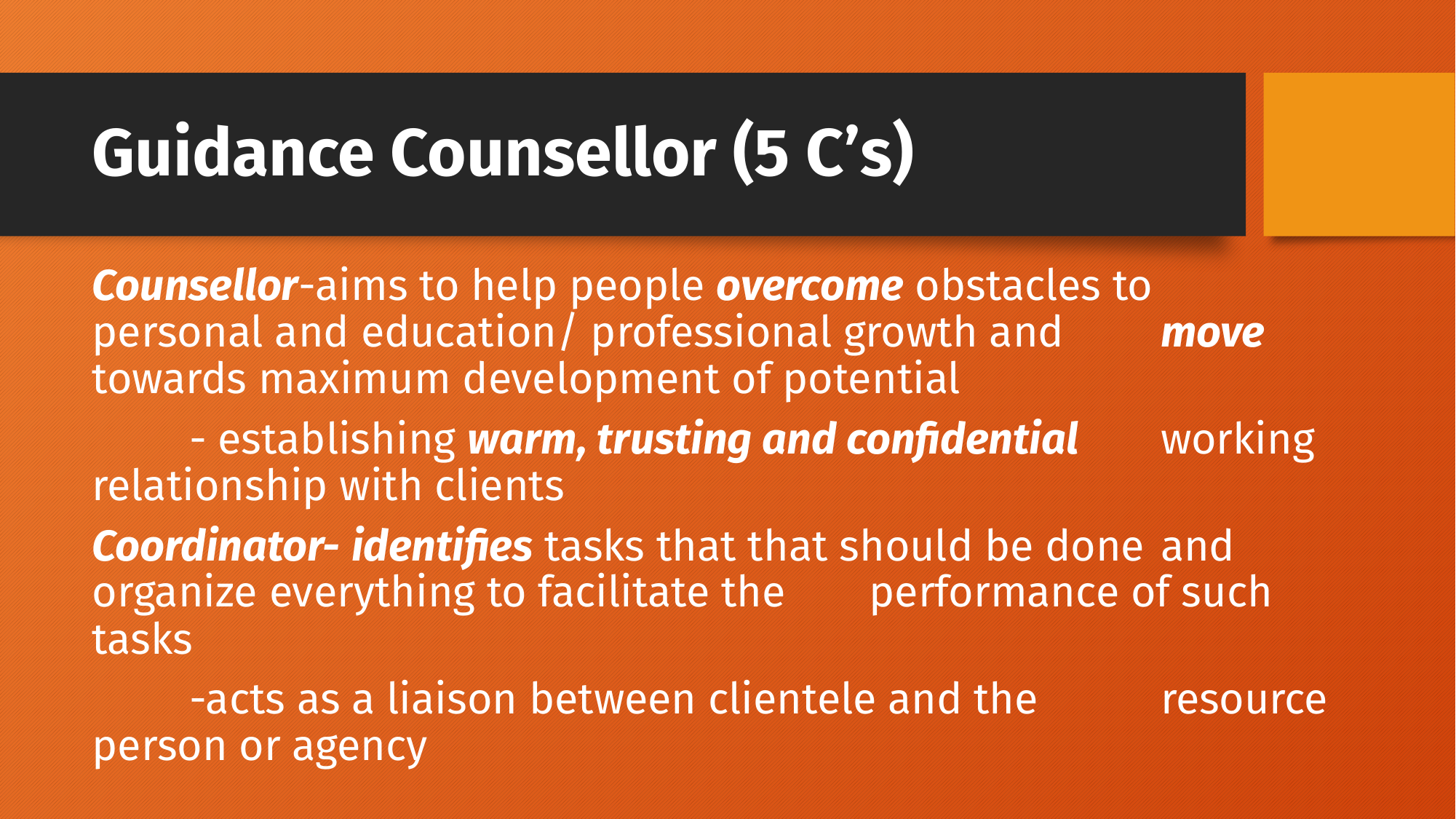

# Guidance Counsellor (5 C’s)
Counsellor-aims to help people overcome obstacles to 	personal and education/ professional growth and 	move towards maximum development of potential
		- establishing warm, trusting and confidential 		working relationship with clients
Coordinator- identifies tasks that that should be done 	and organize everything to facilitate the 	performance of such tasks
		-acts as a liaison between clientele and the 			resource person or agency